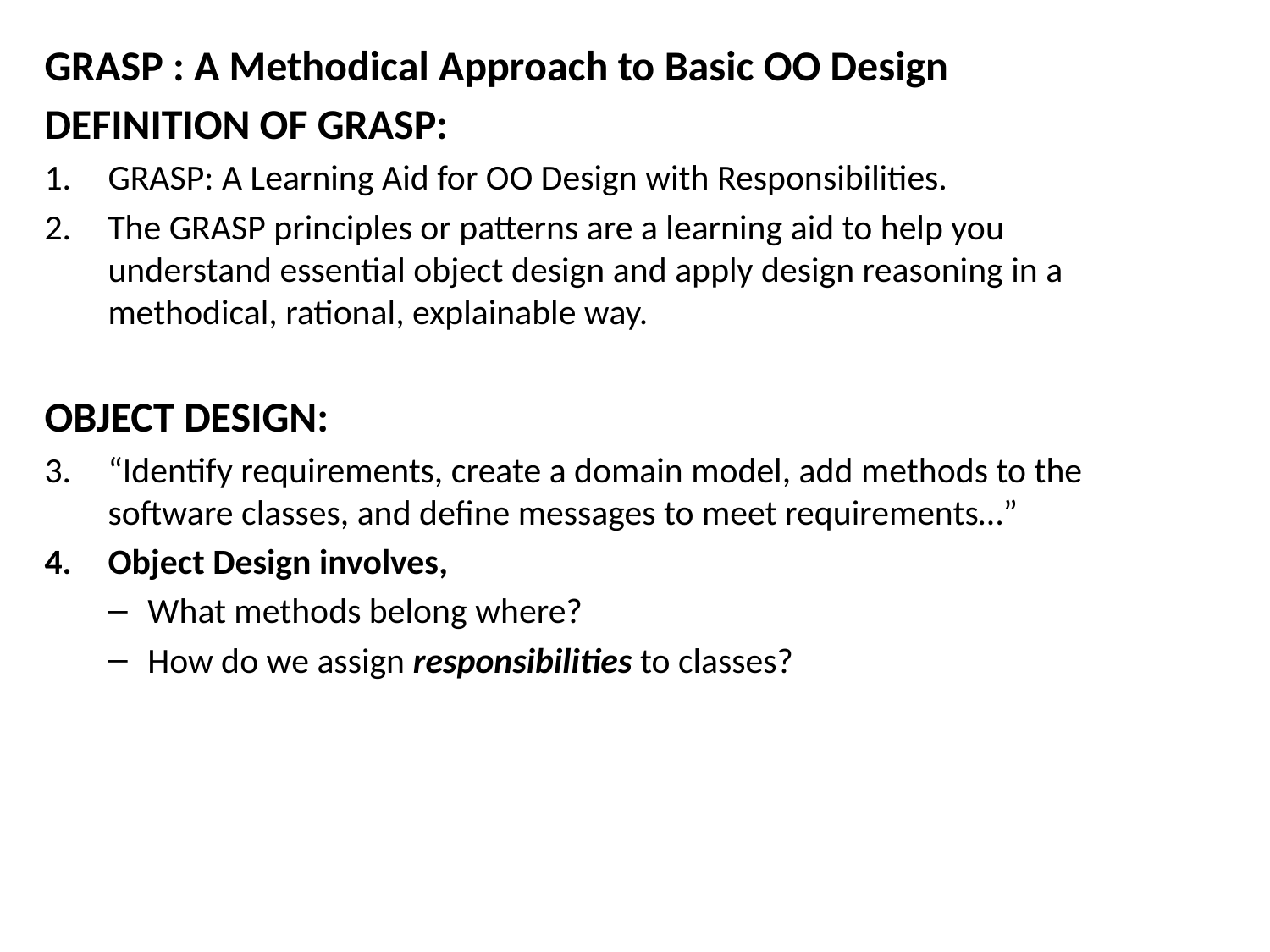

GRASP : A Methodical Approach to Basic OO Design
DEFINITION OF GRASP:
GRASP: A Learning Aid for OO Design with Responsibilities.
The GRASP principles or patterns are a learning aid to help you understand essential object design and apply design reasoning in a methodical, rational, explainable way.

OBJECT DESIGN:
“Identify requirements, create a domain model, add methods to the software classes, and define messages to meet requirements…”
Object Design involves,
What methods belong where?
How do we assign responsibilities to classes?